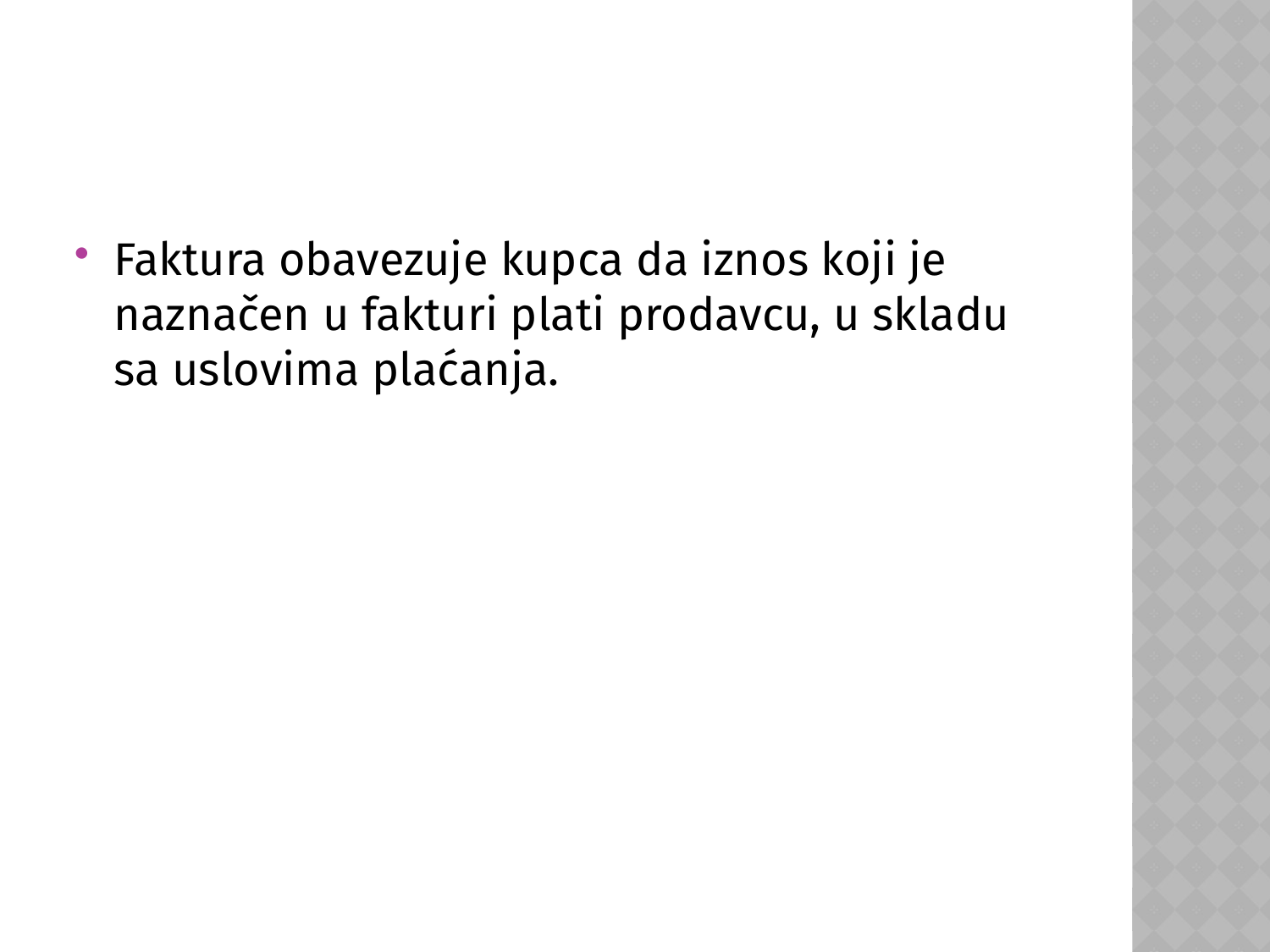

#
Faktura obavezuje kupca da iznos koji je naznačen u fakturi plati prodavcu, u skladu sa uslovima plaćanja.